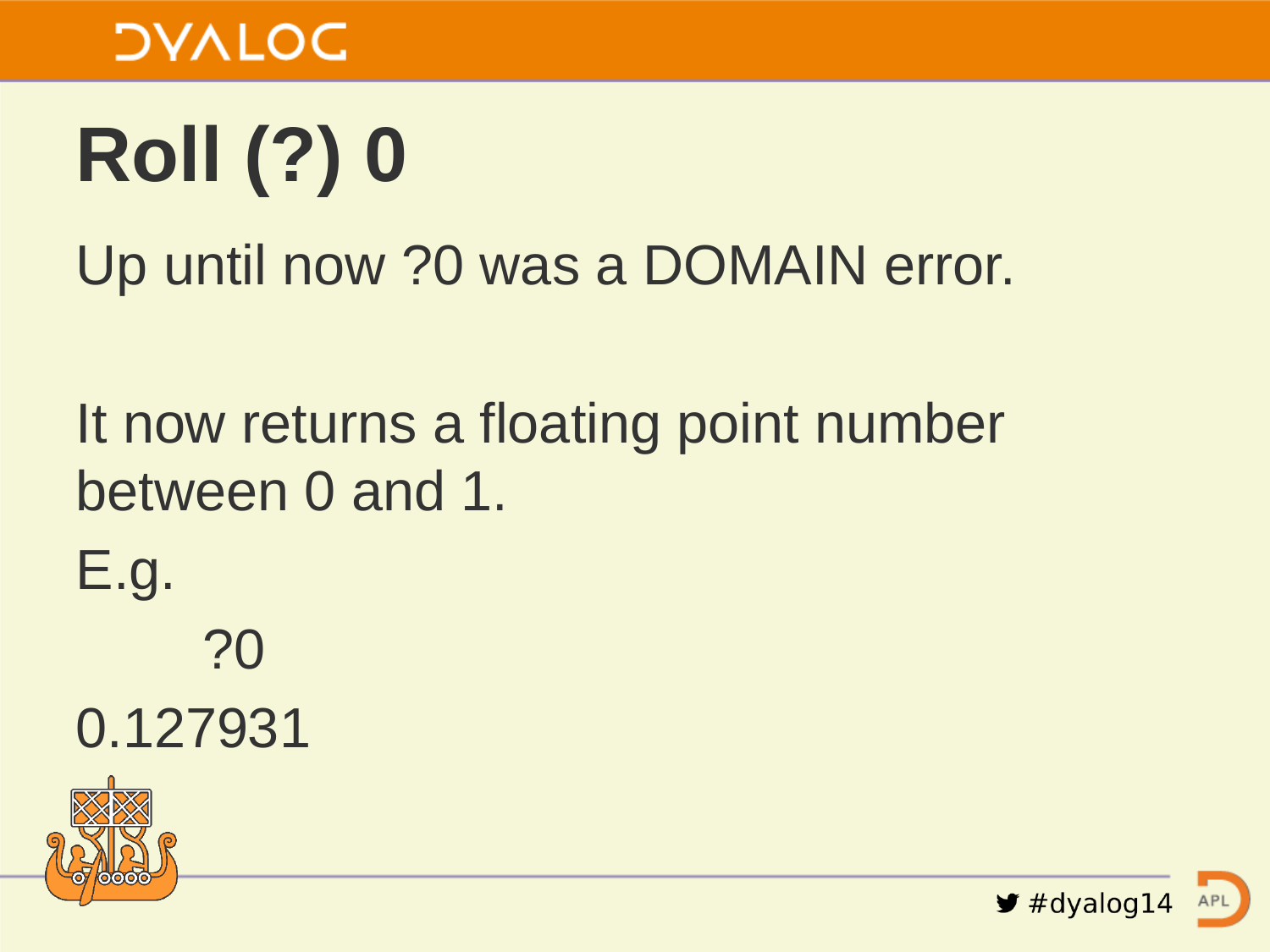

# Roll (?) 0
Up until now ?0 was a DOMAIN error.

It now returns a floating point number between 0 and 1.
E.g.
	?0
0.127931